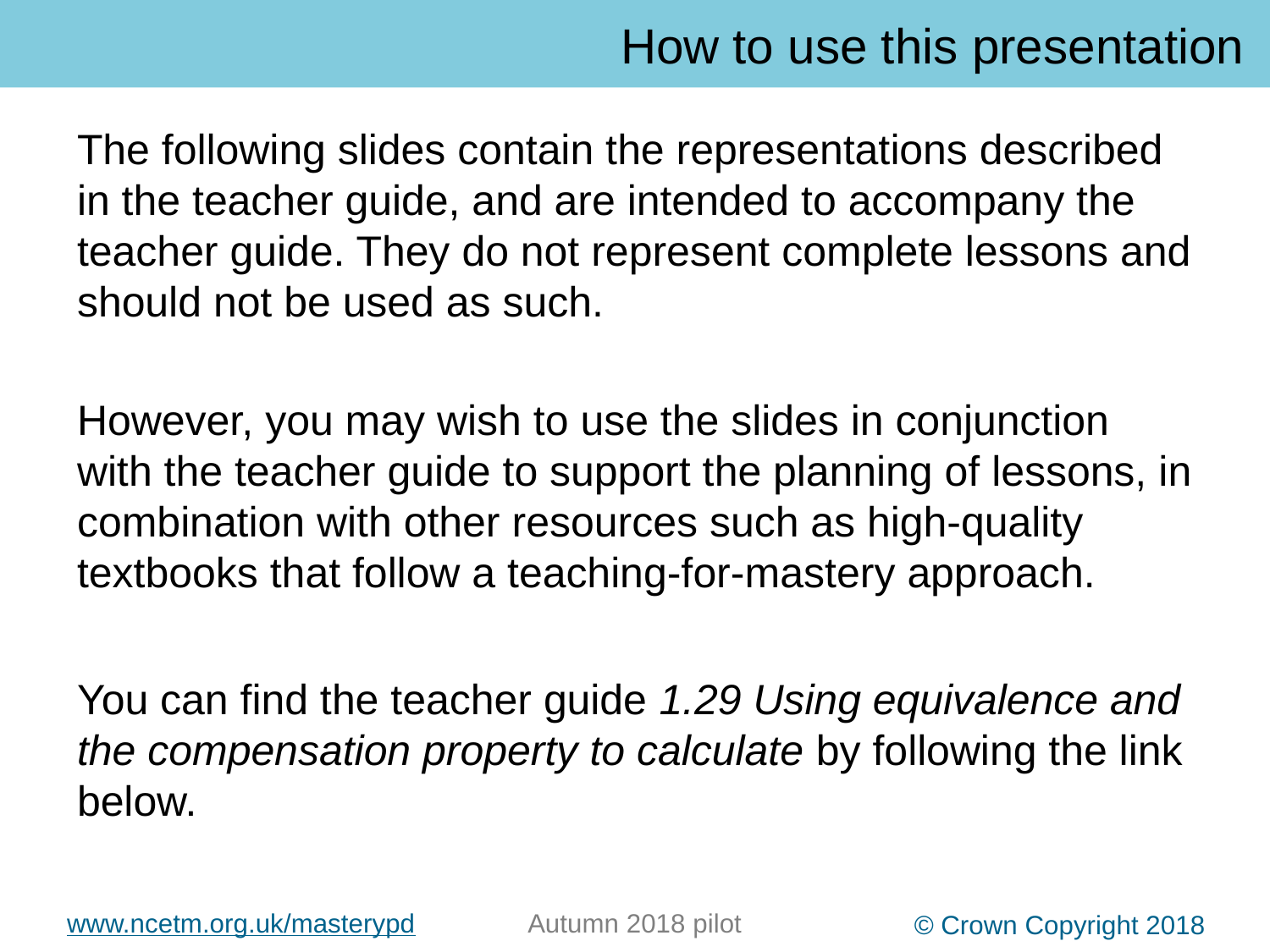

How to use this presentation
You can find the teacher guide 1.29 Using equivalence and the compensation property to calculate by following the link below.